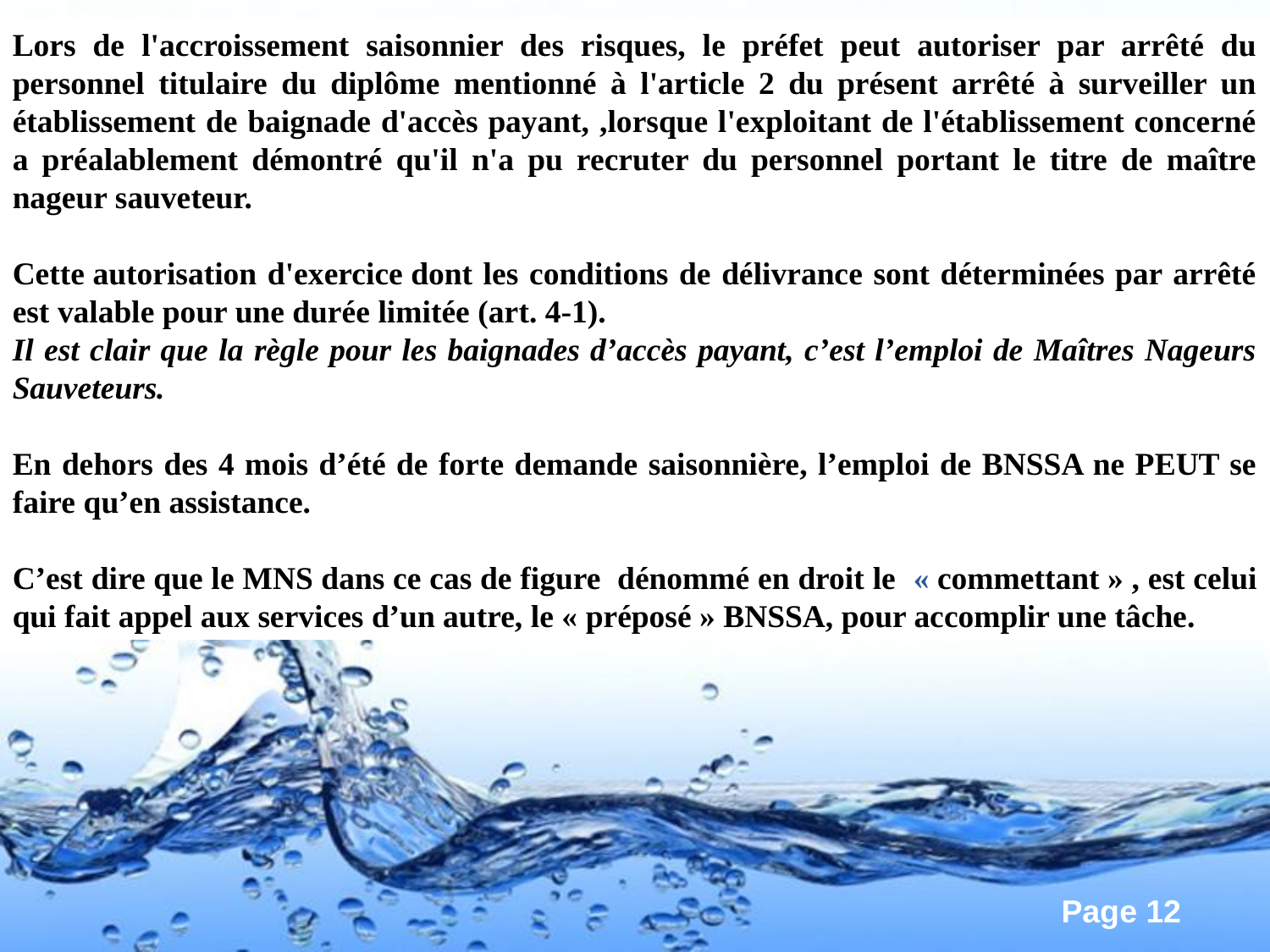

Lors de l'accroissement saisonnier des risques, le préfet peut autoriser par arrêté du personnel titulaire du diplôme mentionné à l'article 2 du présent arrêté à surveiller un établissement de baignade d'accès payant, ,lorsque l'exploitant de l'établissement concerné a préalablement démontré qu'il n'a pu recruter du personnel portant le titre de maître nageur sauveteur.

Cette autorisation d'exercice dont les conditions de délivrance sont déterminées par arrêté est valable pour une durée limitée (art. 4-1).
Il est clair que la règle pour les baignades d’accès payant, c’est l’emploi de Maîtres Nageurs Sauveteurs.

En dehors des 4 mois d’été de forte demande saisonnière, l’emploi de BNSSA ne PEUT se faire qu’en assistance.

C’est dire que le MNS dans ce cas de figure  dénommé en droit le  « commettant » , est celui qui fait appel aux services d’un autre, le « préposé » BNSSA, pour accomplir une tâche.